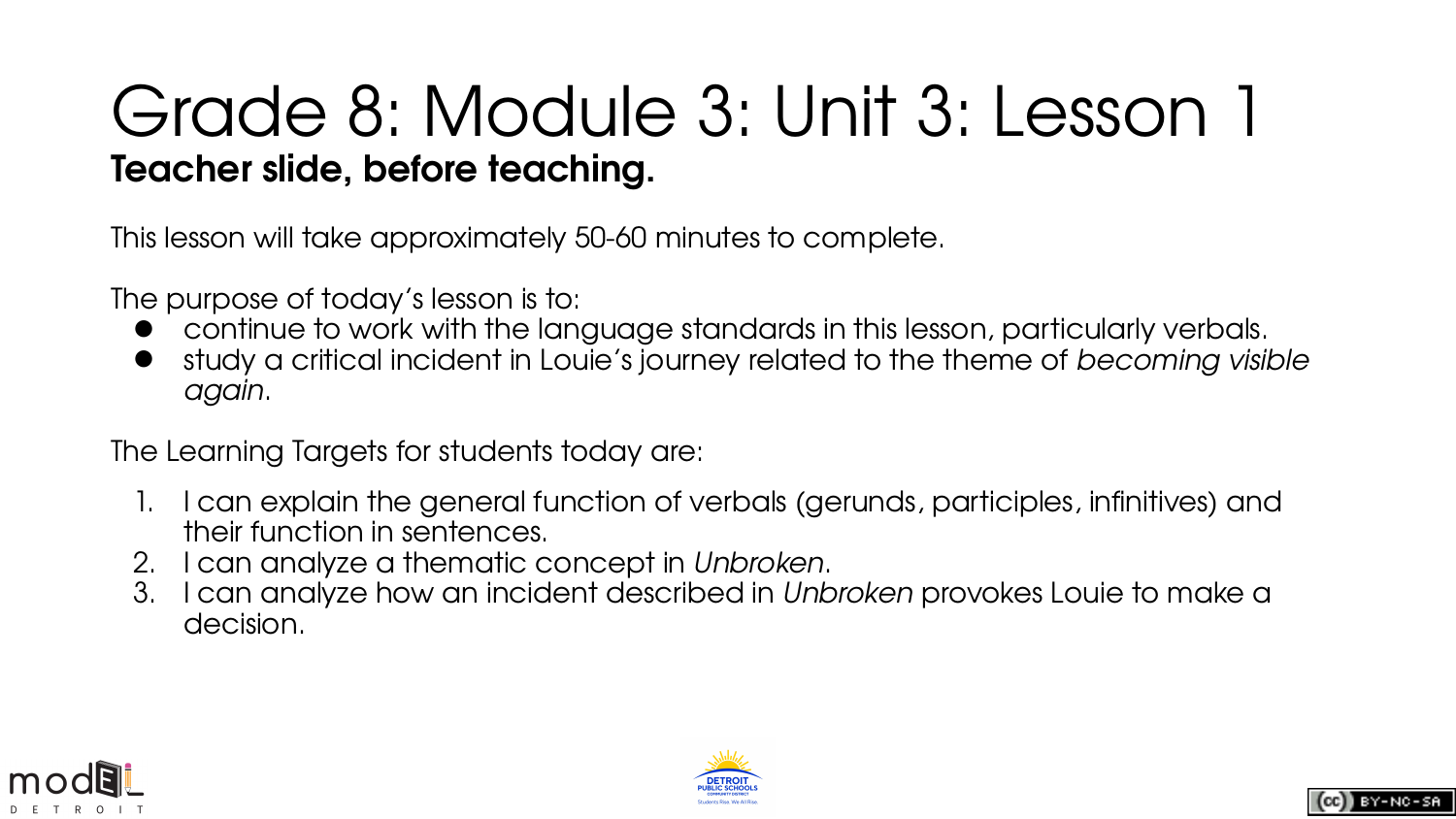

# Grade 8: Module 3: Unit 3: Lesson 1
Teacher slide, before teaching.

This lesson will take approximately 50-60 minutes to complete.

The purpose of today’s lesson is to:
continue to work with the language standards in this lesson, particularly verbals.
study a critical incident in Louie’s journey related to the theme of becoming visible again.

The Learning Targets for students today are:
I can explain the general function of verbals (gerunds, participles, infinitives) and their function in sentences.
I can analyze a thematic concept in Unbroken.
I can analyze how an incident described in Unbroken provokes Louie to make a decision.